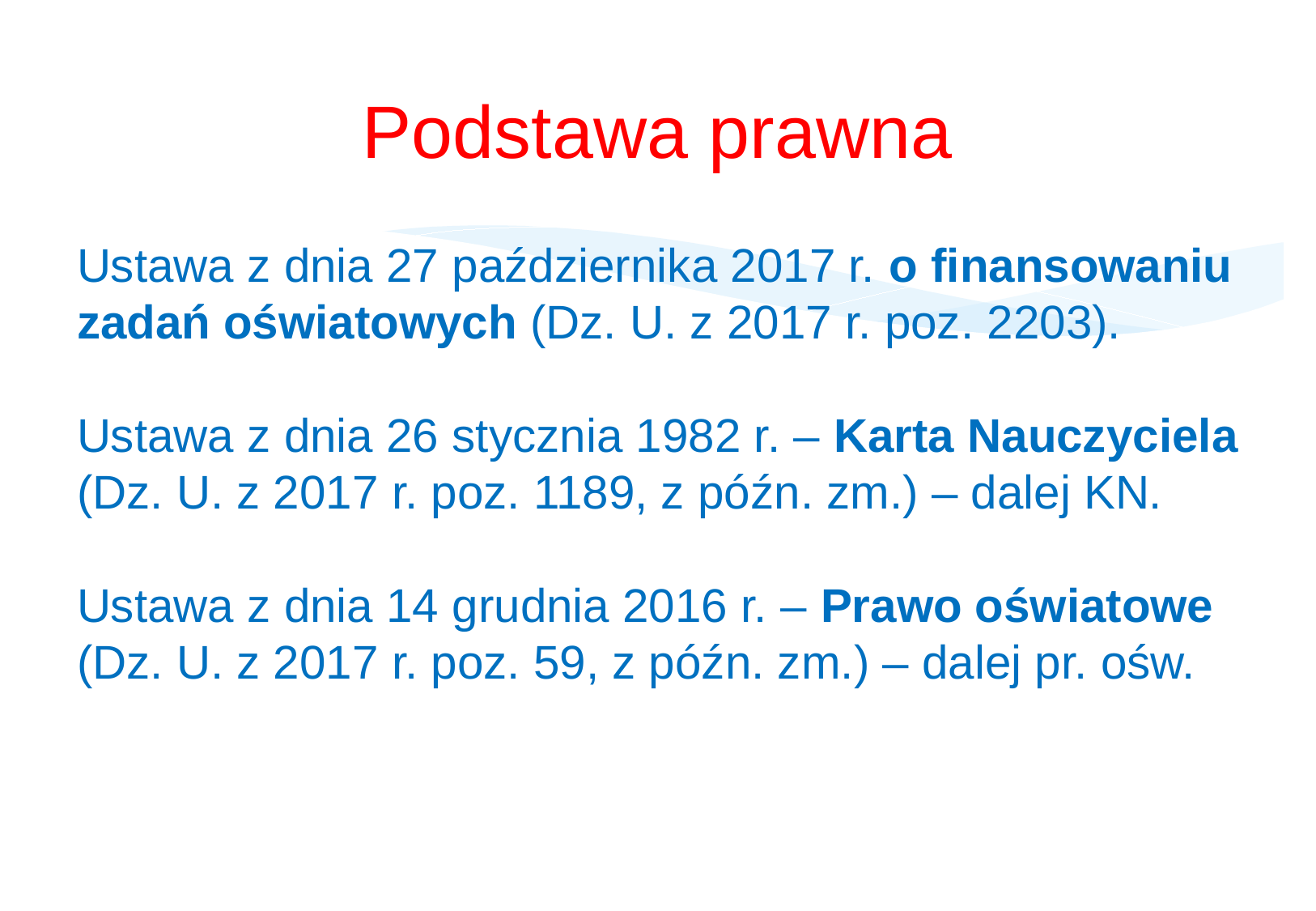

# Podstawa prawna

Ustawa z dnia 27 października 2017 r. o finansowaniu zadań oświatowych (Dz. U. z 2017 r. poz. 2203).

Ustawa z dnia 26 stycznia 1982 r. – Karta Nauczyciela (Dz. U. z 2017 r. poz. 1189, z późn. zm.) – dalej KN.

Ustawa z dnia 14 grudnia 2016 r. – Prawo oświatowe (Dz. U. z 2017 r. poz. 59, z późn. zm.) – dalej pr. ośw.